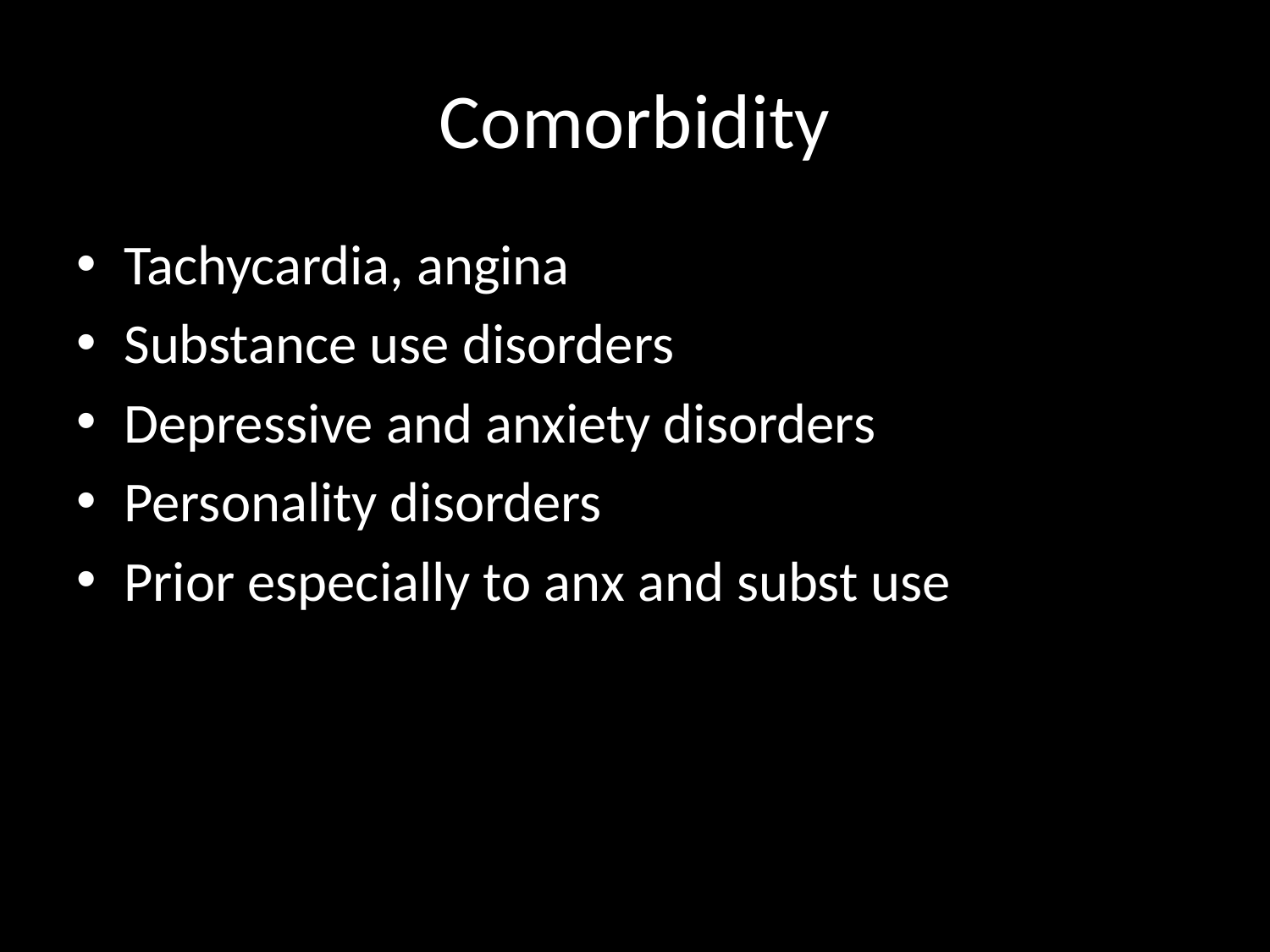

# Comorbidity
Tachycardia, angina
Substance use disorders
Depressive and anxiety disorders
Personality disorders
Prior especially to anx and subst use